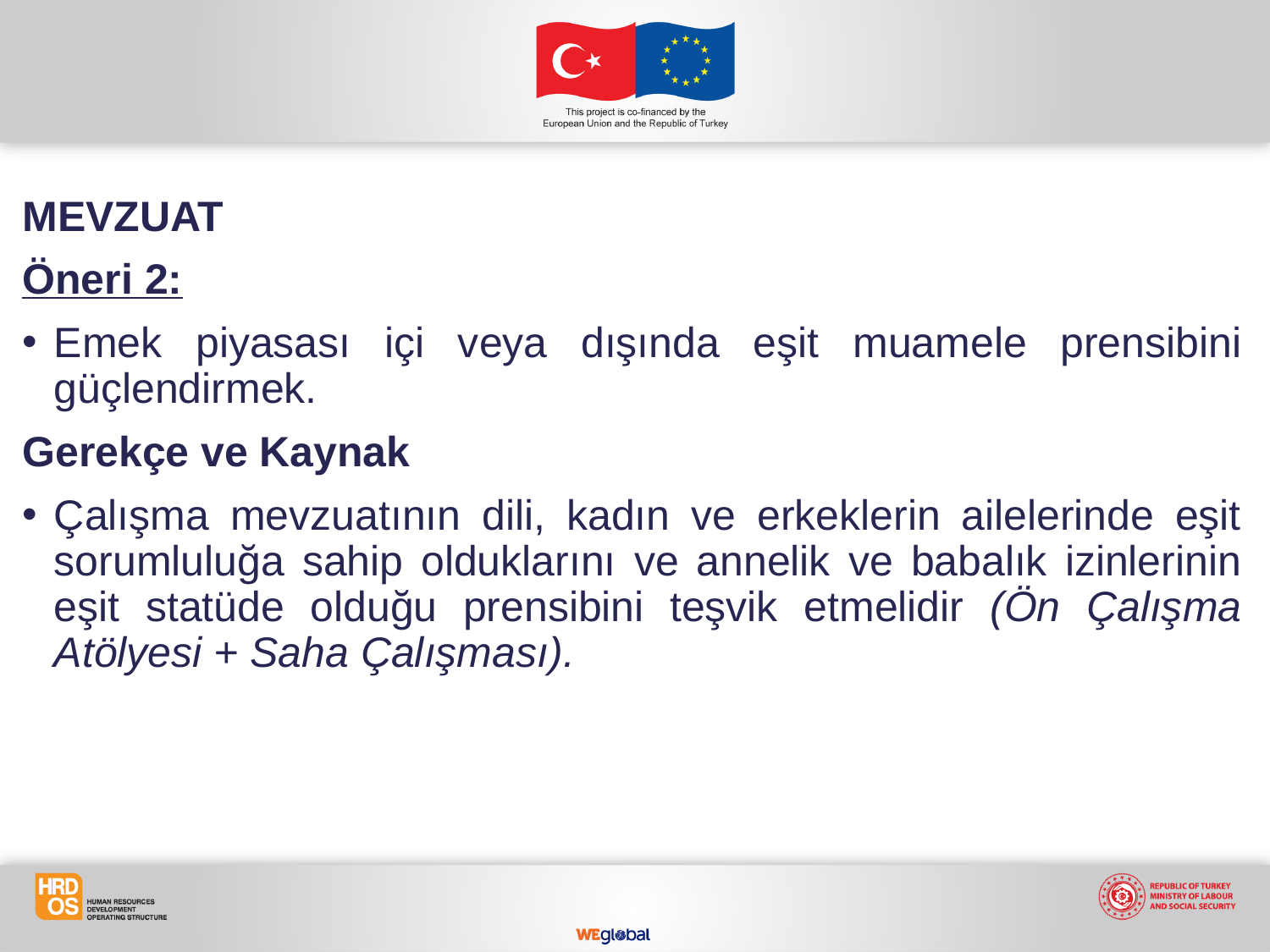

MEVZUAT
Öneri 2:
Emek piyasası içi veya dışında eşit muamele prensibini güçlendirmek.
Gerekçe ve Kaynak
Çalışma mevzuatının dili, kadın ve erkeklerin ailelerinde eşit sorumluluğa sahip olduklarını ve annelik ve babalık izinlerinin eşit statüde olduğu prensibini teşvik etmelidir (Ön Çalışma Atölyesi + Saha Çalışması).